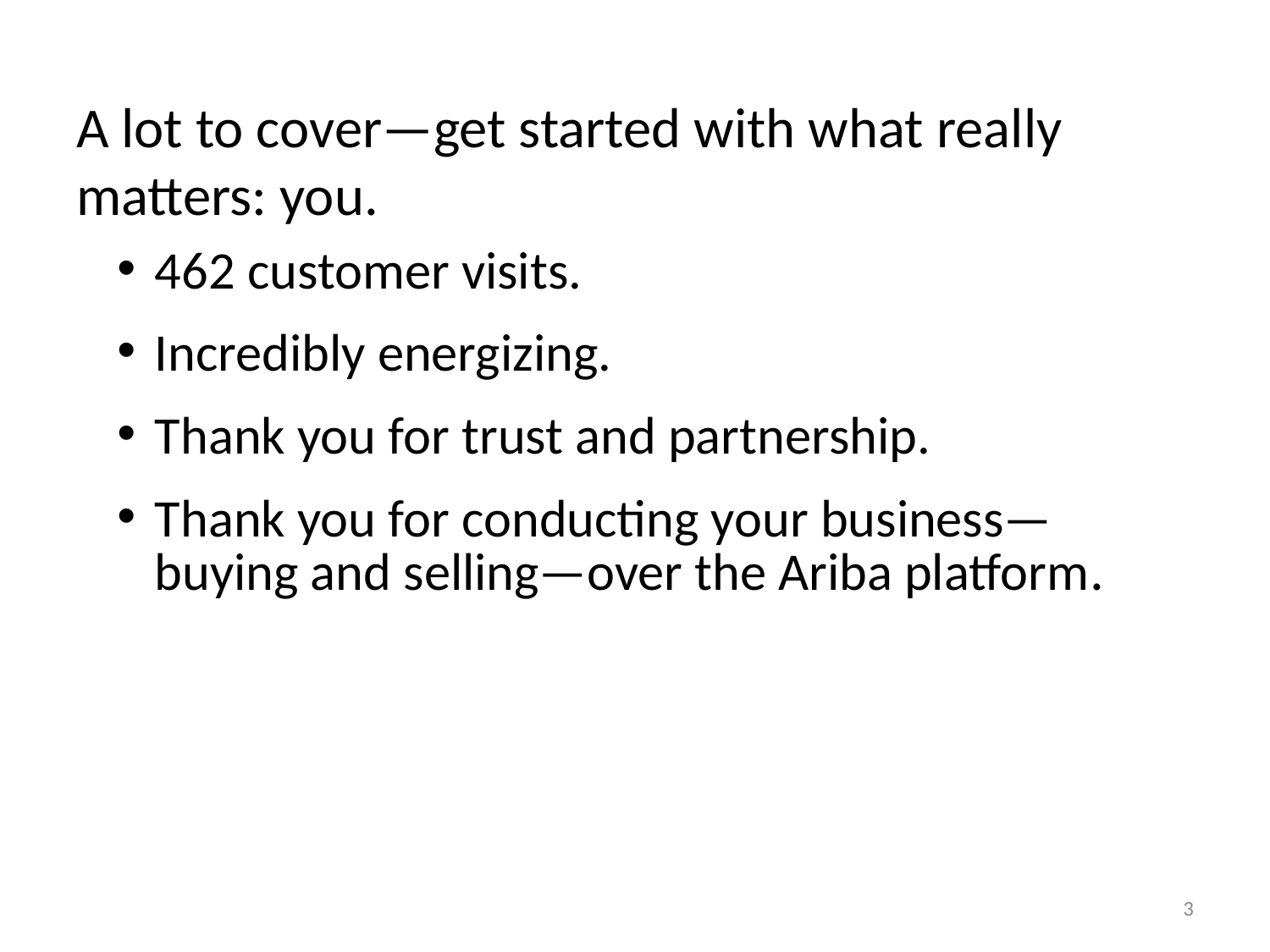

A lot to cover—get started with what really matters: you.
462 customer visits.
Incredibly energizing.
Thank you for trust and partnership.
Thank you for conducting your business—buying and selling—over the Ariba platform.

3